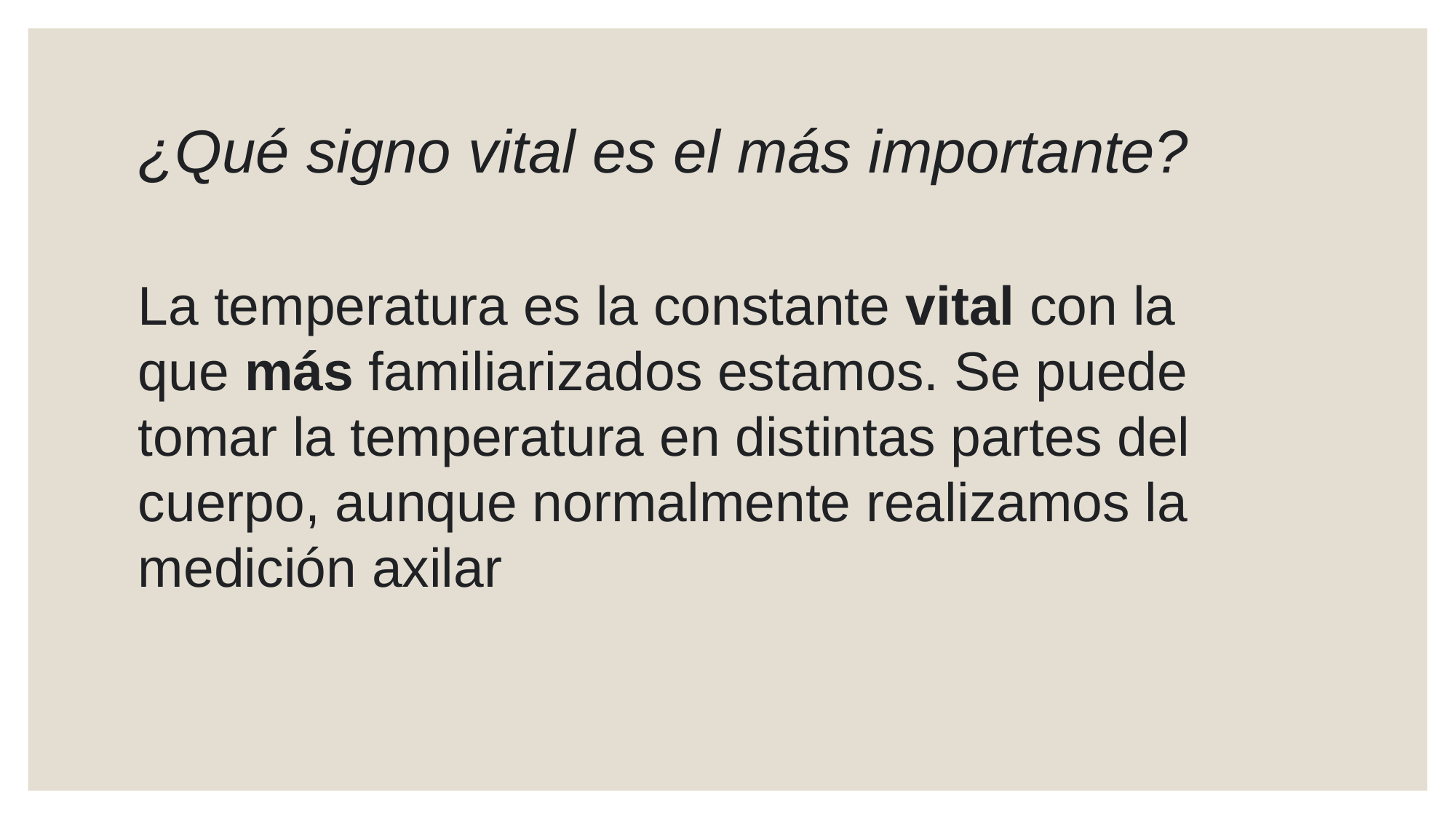

¿Qué signo vital es el más importante?

La temperatura es la constante vital con la que más familiarizados estamos. Se puede tomar la temperatura en distintas partes del cuerpo, aunque normalmente realizamos la medición axilar